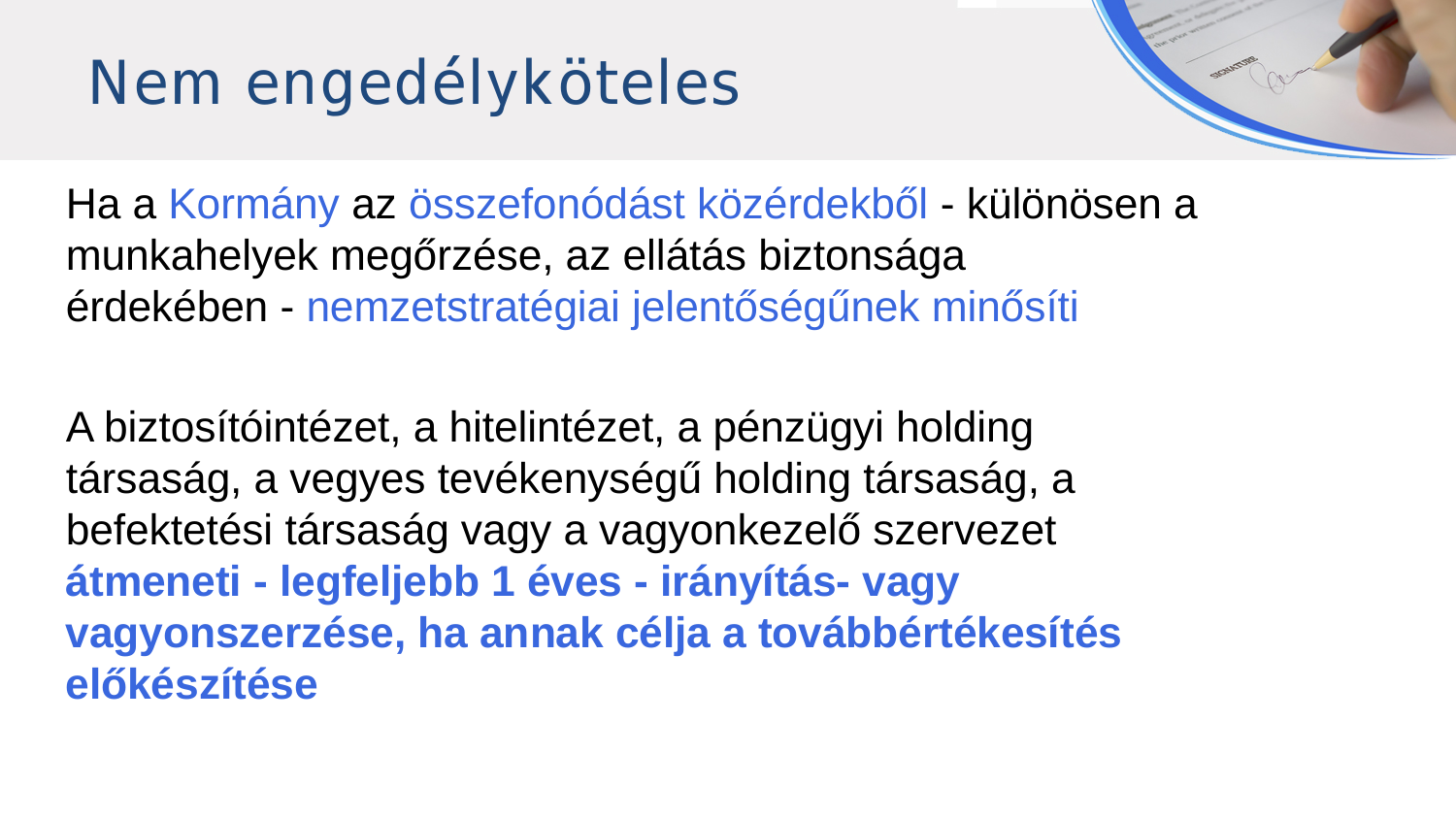

Nem engedélyköteles
Ha a Kormány az összefonódást közérdekből - különösen a munkahelyek megőrzése, az ellátás biztonsága
érdekében - nemzetstratégiai jelentőségűnek minősíti

A biztosítóintézet, a hitelintézet, a pénzügyi holding
társaság, a vegyes tevékenységű holding társaság, a
befektetési társaság vagy a vagyonkezelő szervezet
átmeneti - legfeljebb 1 éves - irányítás- vagy
vagyonszerzése, ha annak célja a továbbértékesítés előkészítése